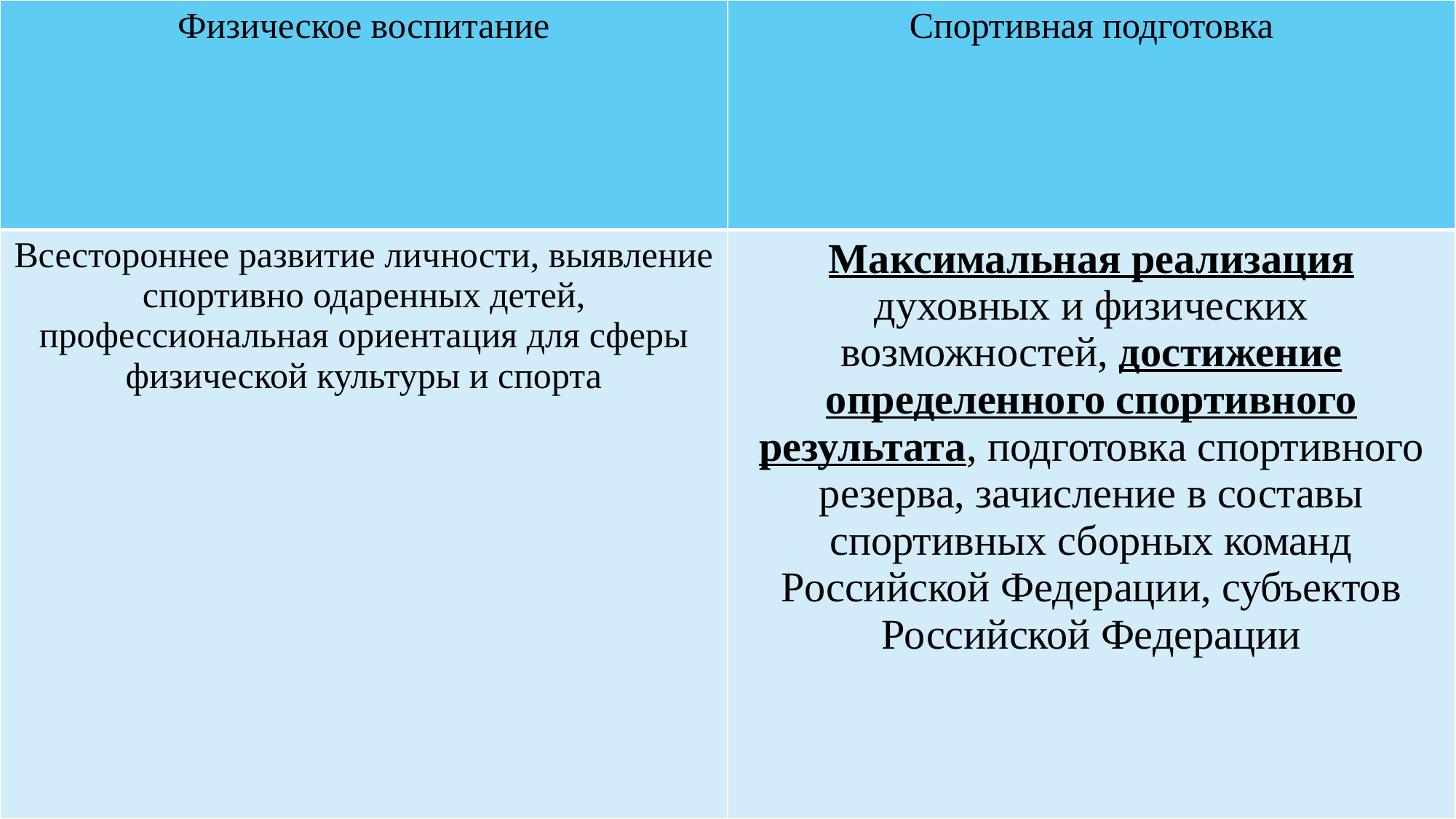

| Физическое воспитание | Спортивная подготовка |
| --- | --- |
| Всестороннее развитие личности, выявление спортивно одаренных детей, профессиональная ориентация для сферы физической культуры и спорта | Максимальная реализация духовных и физических возможностей, достижение определенного спортивного результата, подготовка спортивного резерва, зачисление в составы спортивных сборных команд Российской Федерации, субъектов Российской Федерации |
44